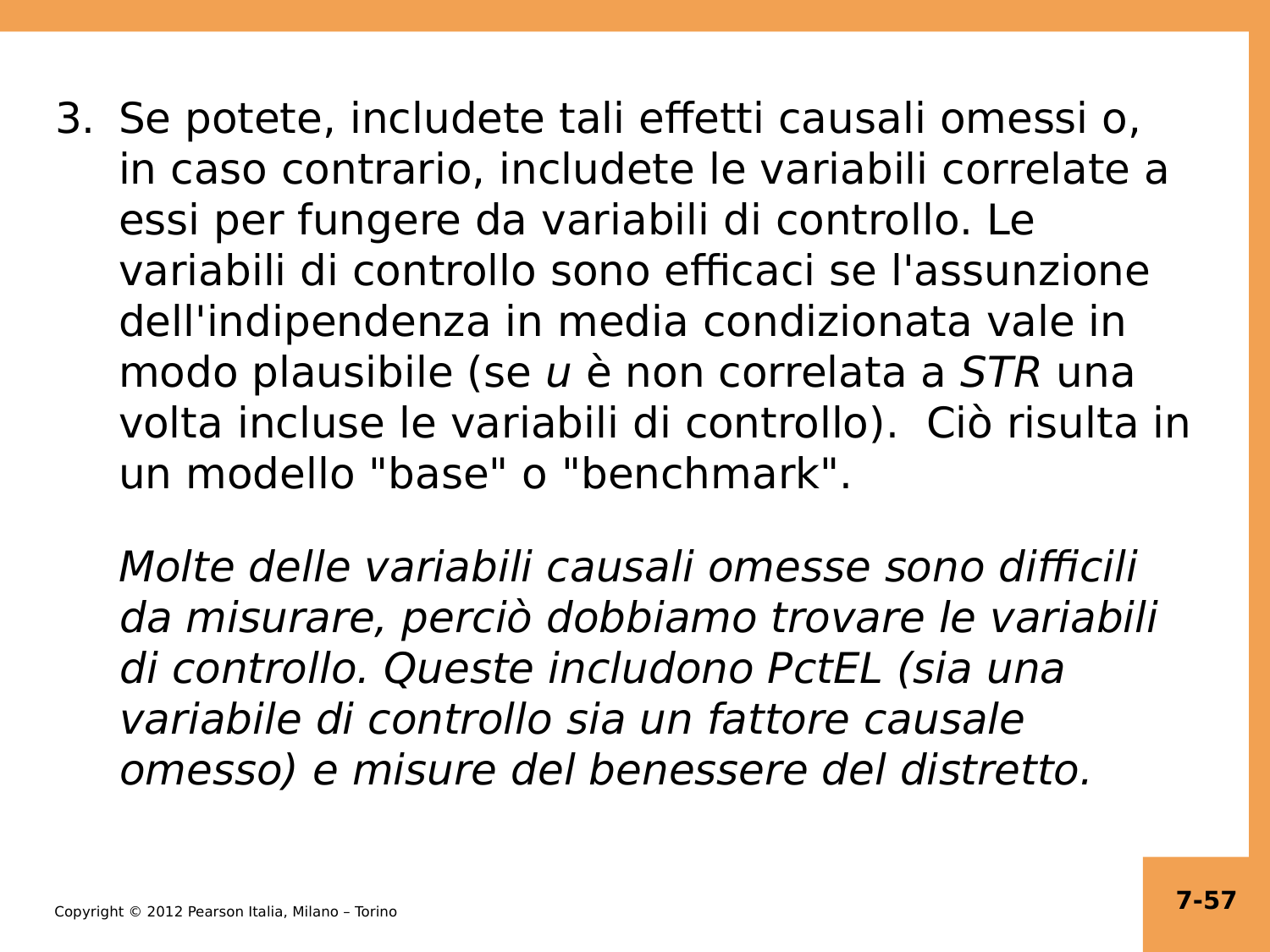

Se potete, includete tali effetti causali omessi o, in caso contrario, includete le variabili correlate a essi per fungere da variabili di controllo. Le variabili di controllo sono efficaci se l'assunzione dell'indipendenza in media condizionata vale in modo plausibile (se u è non correlata a STR una volta incluse le variabili di controllo).  Ciò risulta in un modello "base" o "benchmark".
Molte delle variabili causali omesse sono difficili da misurare, perciò dobbiamo trovare le variabili di controllo. Queste includono PctEL (sia una variabile di controllo sia un fattore causale omesso) e misure del benessere del distretto.

7-57